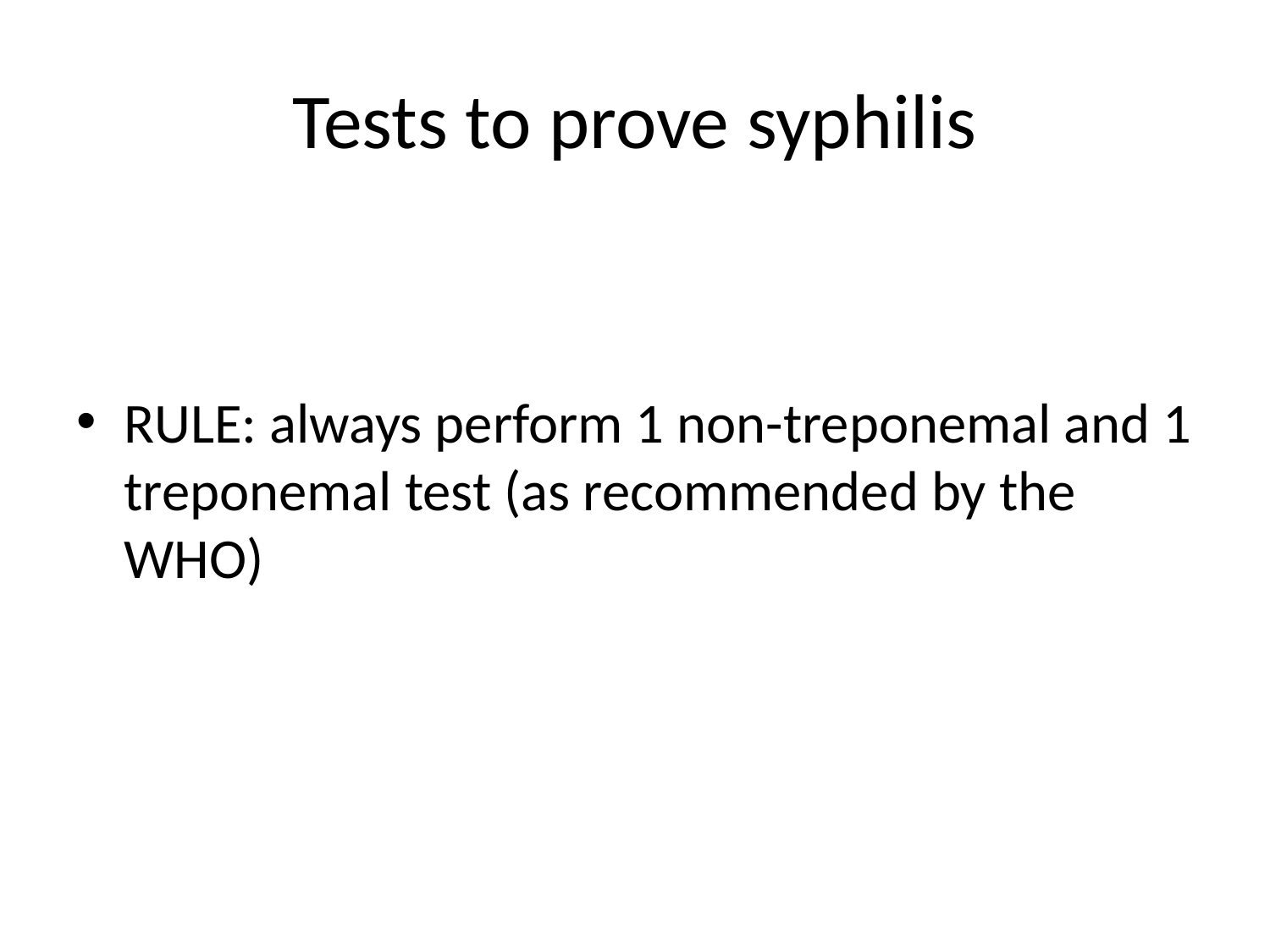

# Tests to prove syphilis

RULE: always perform 1 non-treponemal and 1 treponemal test (as recommended by the WHO)